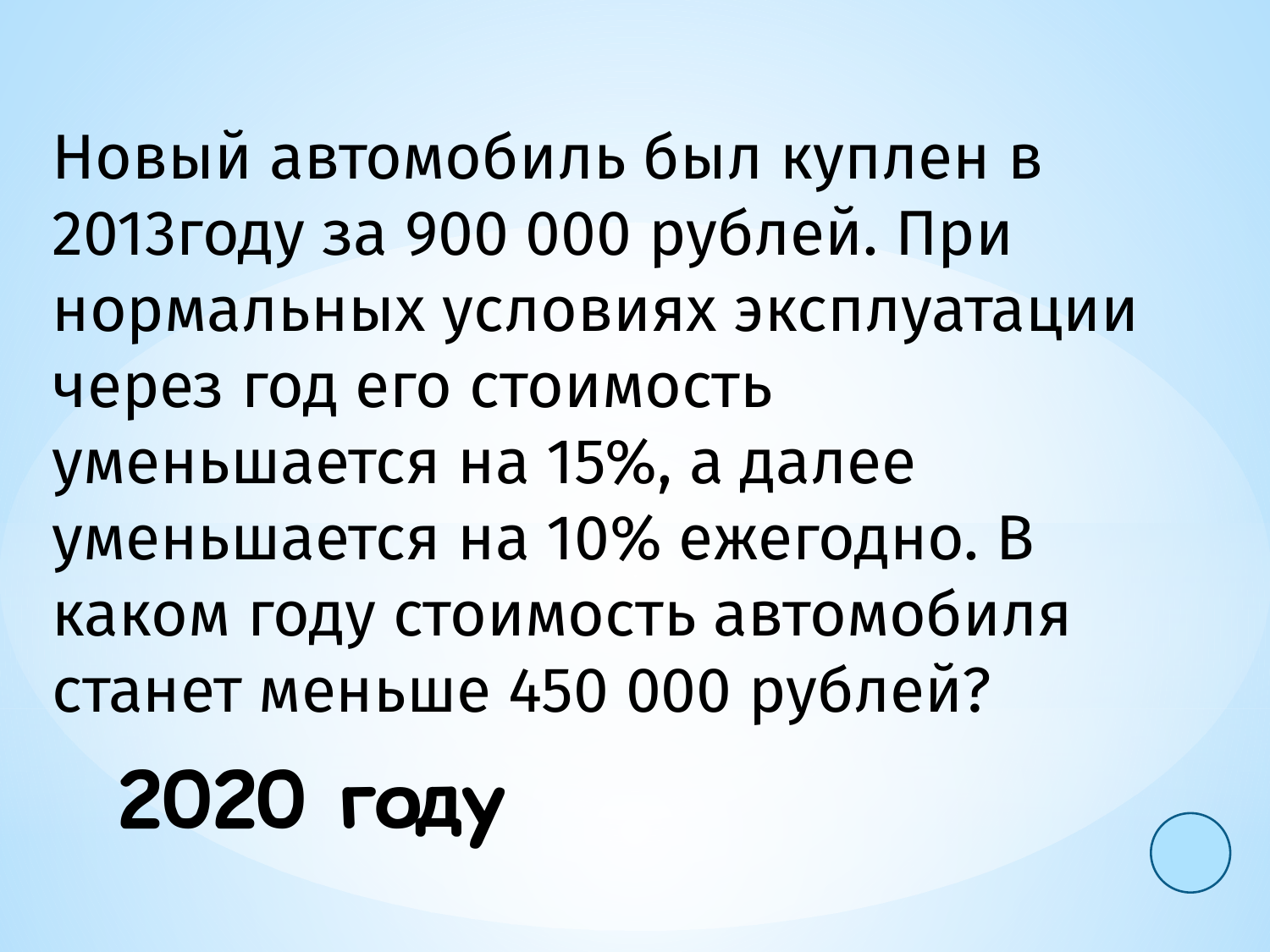

Новый автомобиль был куплен в 2013году за 900 000 рублей. При нормальных условиях эксплуатации через год его стоимость уменьшается на 15%, а далее уменьшается на 10% ежегодно. В каком году стоимость автомобиля станет меньше 450 000 рублей?
2020 году